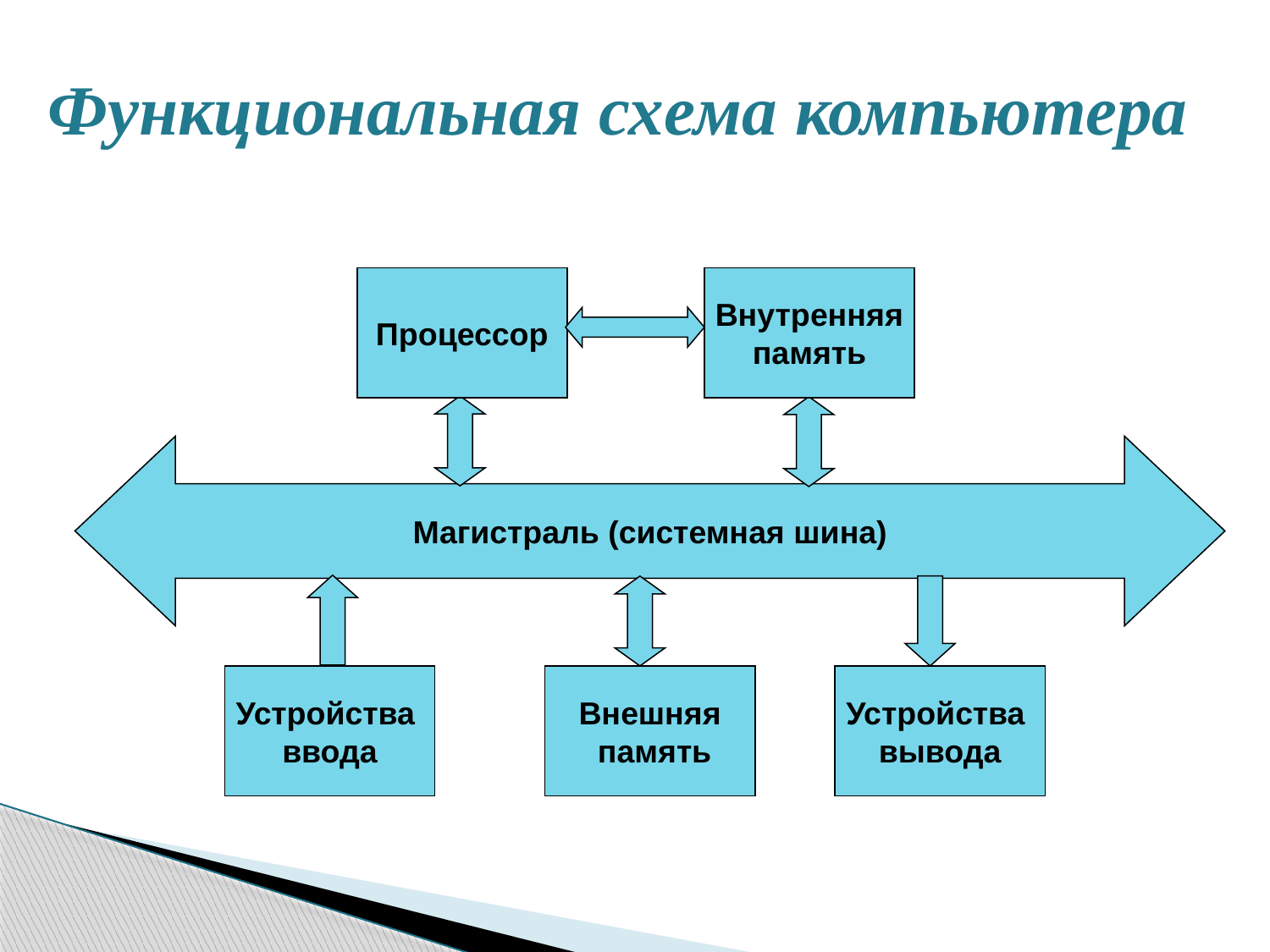

# Функциональная схема компьютера
Процессор
Внутренняя
память

Магистраль (системная шина)

Устройства
ввода
Внешняя
 память
Устройства
вывода